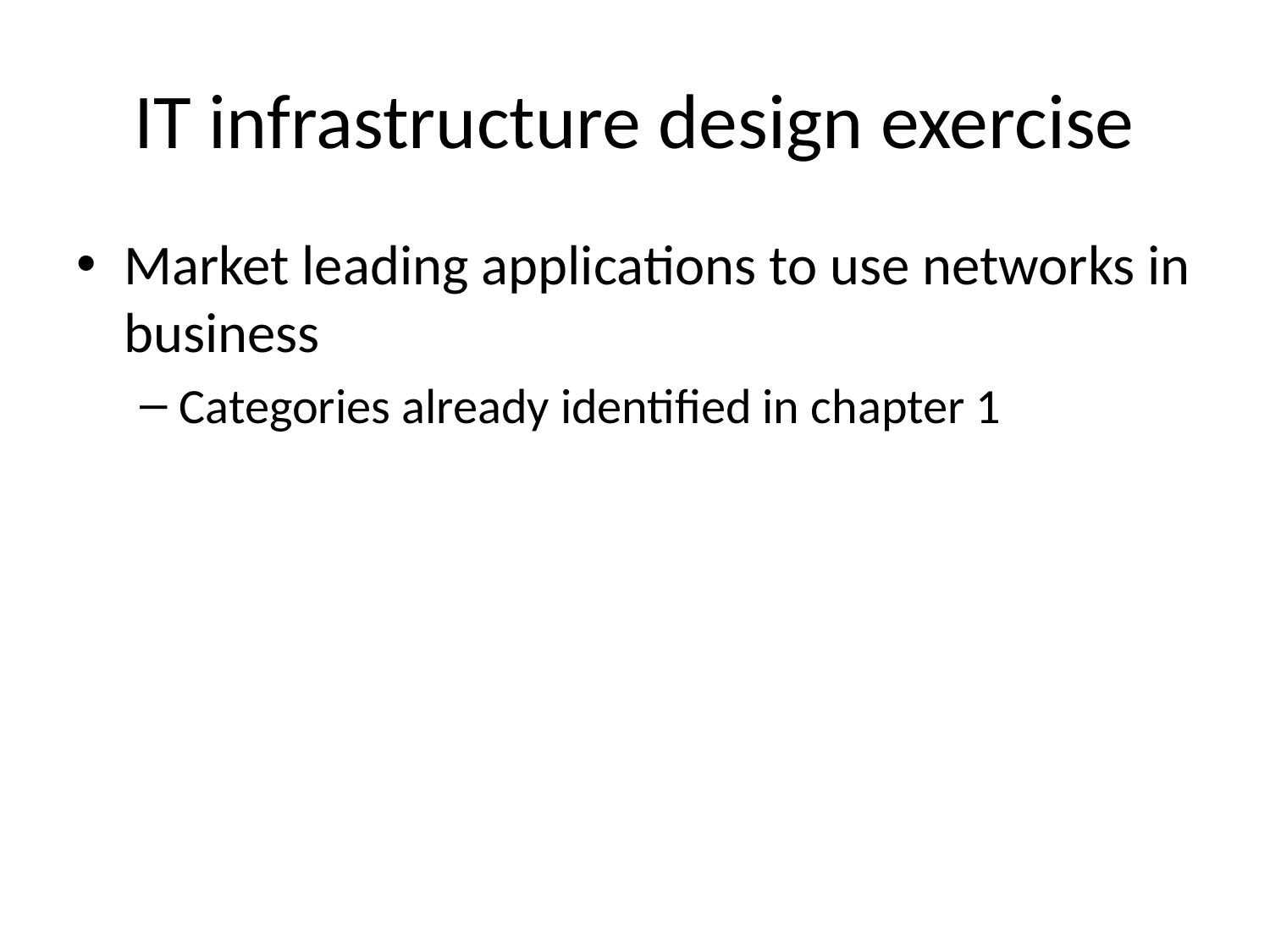

# IT infrastructure design exercise
Market leading applications to use networks in business
Categories already identified in chapter 1